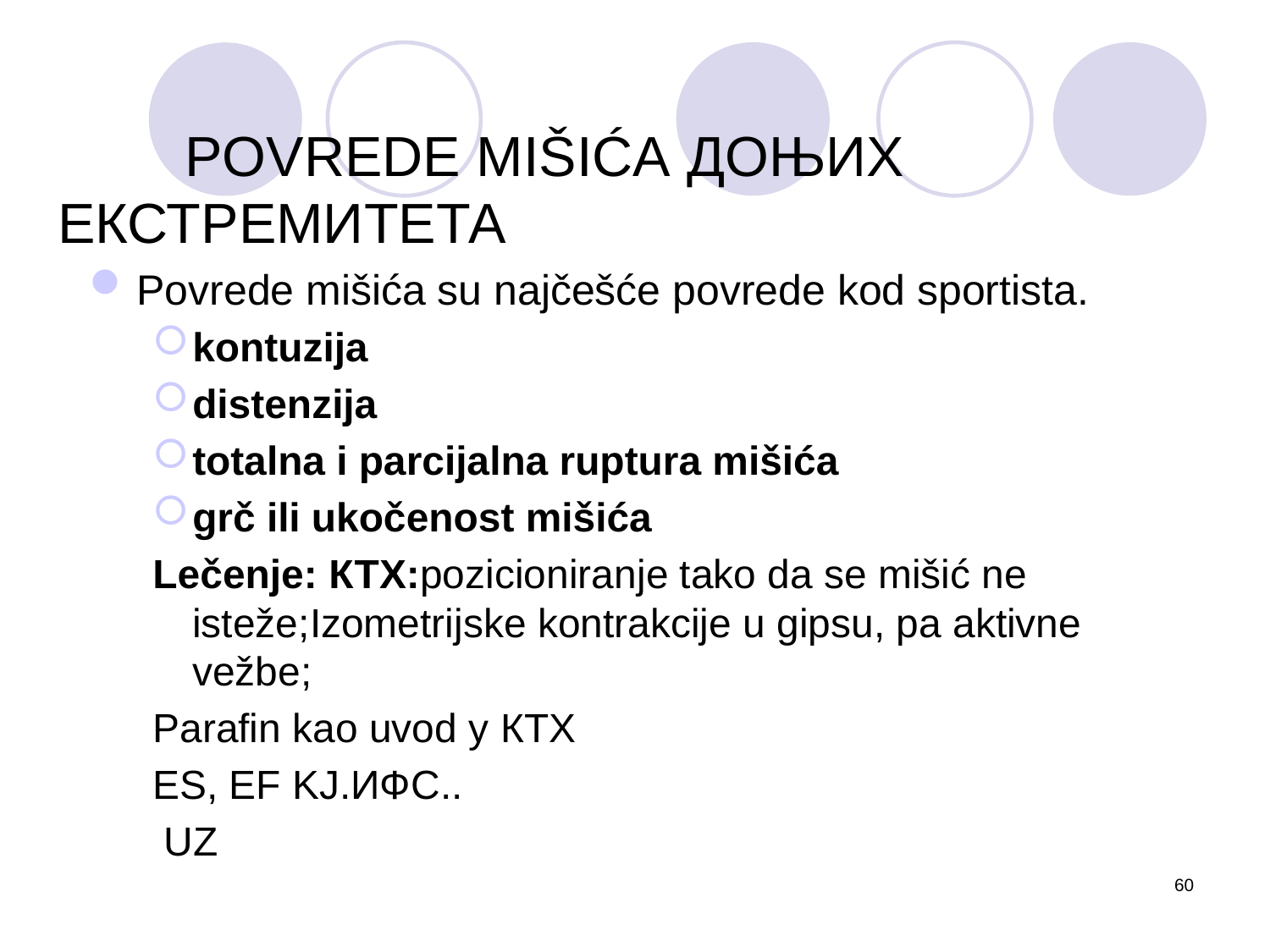

# POVREDE MIŠIĆA ДОЊИХ ЕКСТРЕМИТЕТА
Povrede mišića su najčešće povrede kod sportista.
kontuzija
distenzija
totalna i parcijalna ruptura mišića
grč ili ukočenost mišića
Lečenje: КТХ:pozicioniranje tako da se mišić ne isteže;Izometrijske kontrakcije u gipsu, pa aktivne vežbe;
Parafin kao uvod у КТХ
ES, EF KJ.ИФС..
 UZ

60